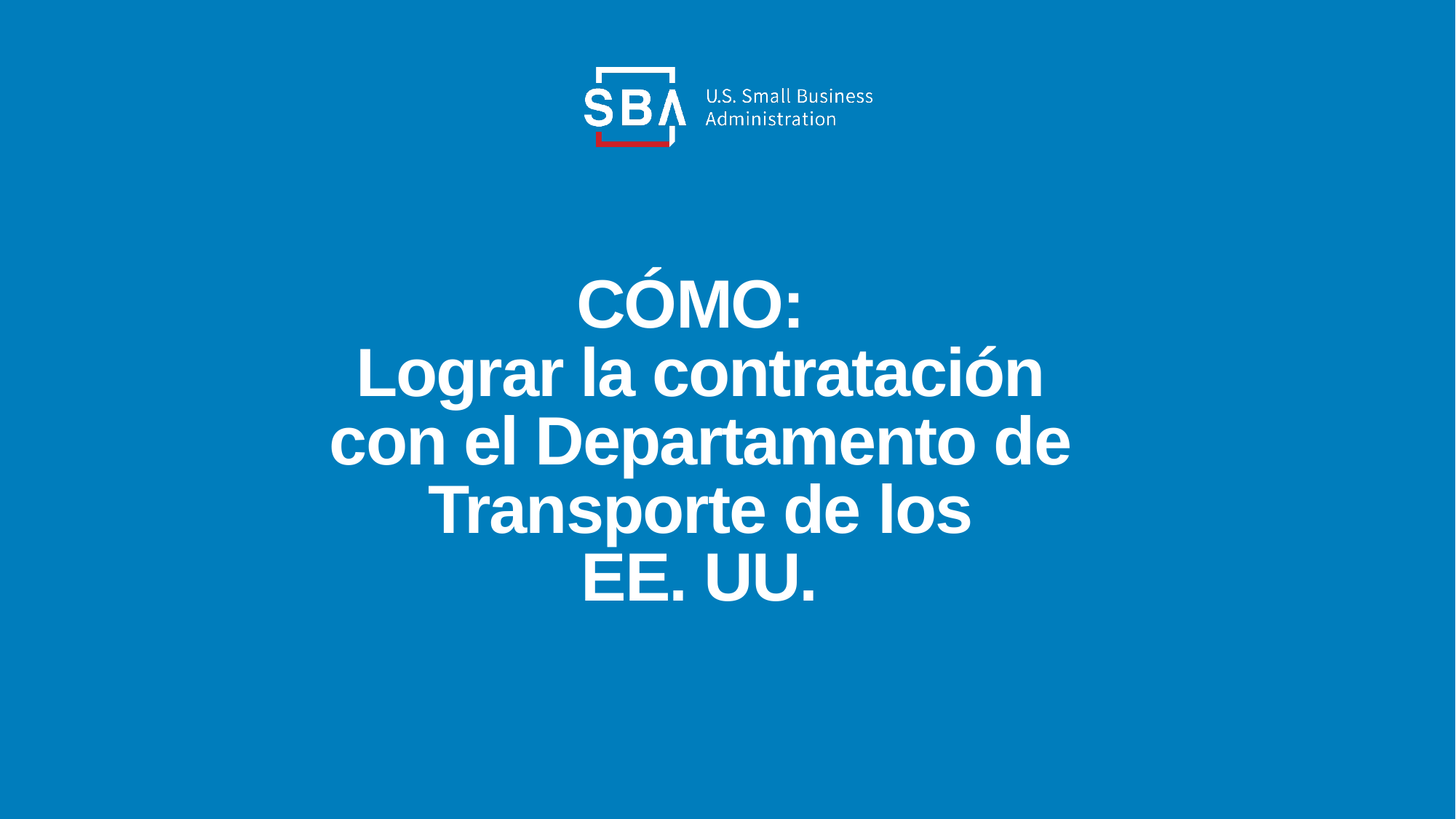

# CÓMO: Lograr la contratación con el Departamento de Transporte de los EE. UU.